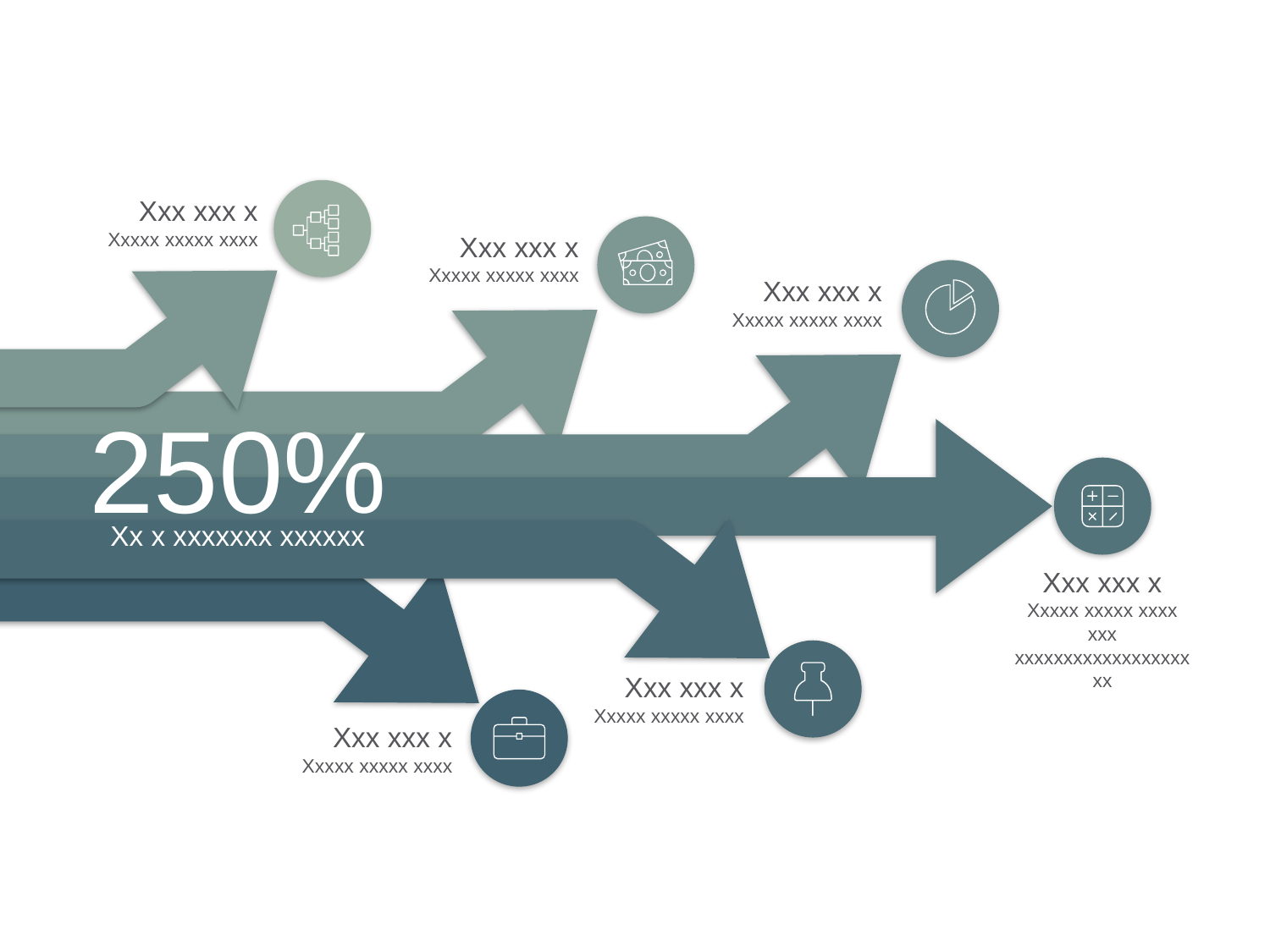

Xxx xxx x
Xxxxx xxxxx xxxx

Xxx xxx x
Xxxxx xxxxx xxxx

Xxx xxx x
Xxxxx xxxxx xxxx

250%
Xx x xxxxxxx xxxxxx

Xxx xxx x
Xxxxx xxxxx xxxx xxx xxxxxxxxxxxxxxxxxxxx

Xxx xxx x
Xxxxx xxxxx xxxx

Xxx xxx x
Xxxxx xxxxx xxxx